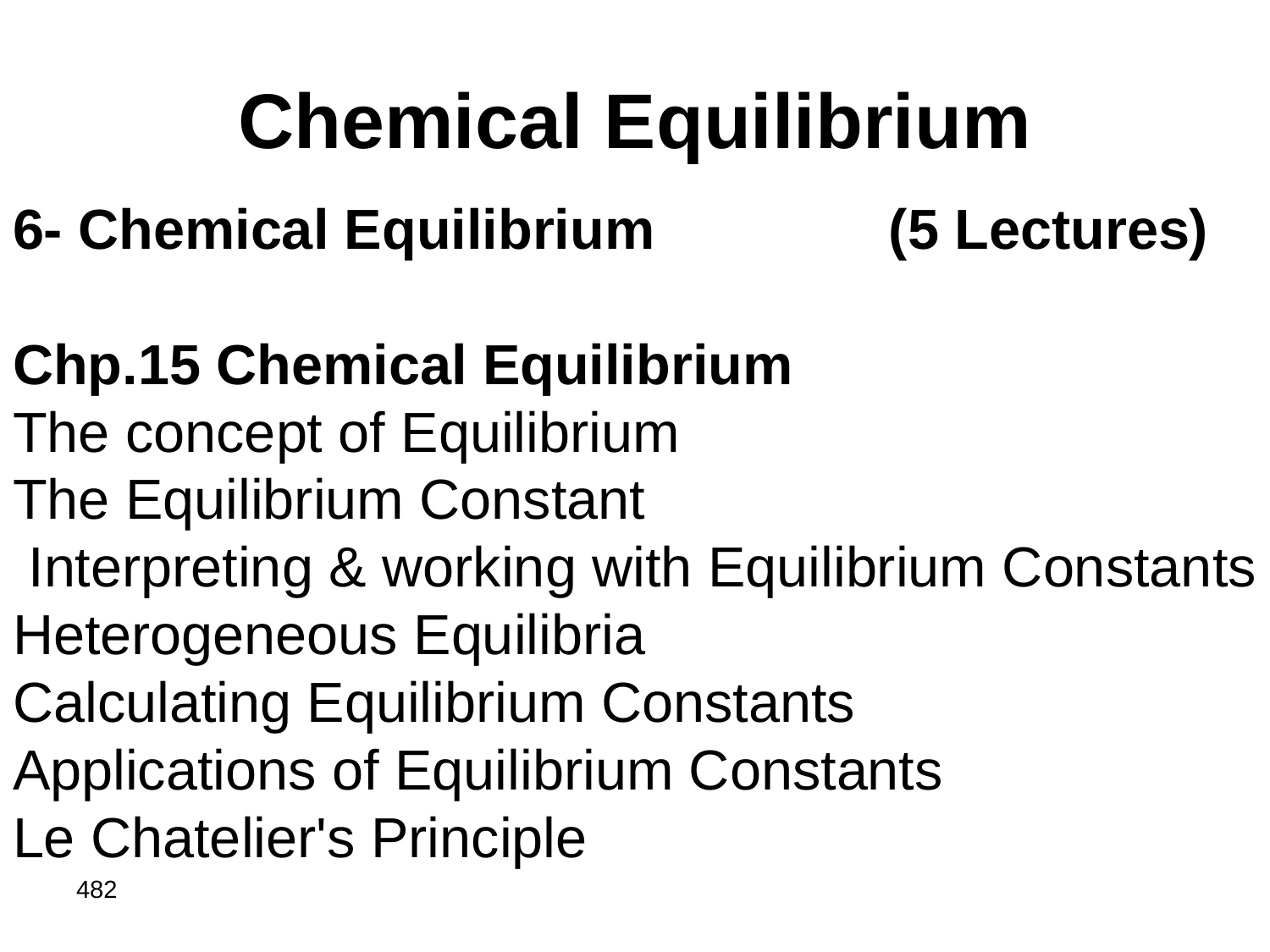

# Chemical Equilibrium
6- Chemical Equilibrium               (5 Lectures)

Chp.15 Chemical Equilibrium
The concept of Equilibrium
The Equilibrium Constant
 Interpreting & working with Equilibrium Constants
Heterogeneous Equilibria
Calculating Equilibrium Constants
Applications of Equilibrium Constants
Le Chatelier's Principle
482